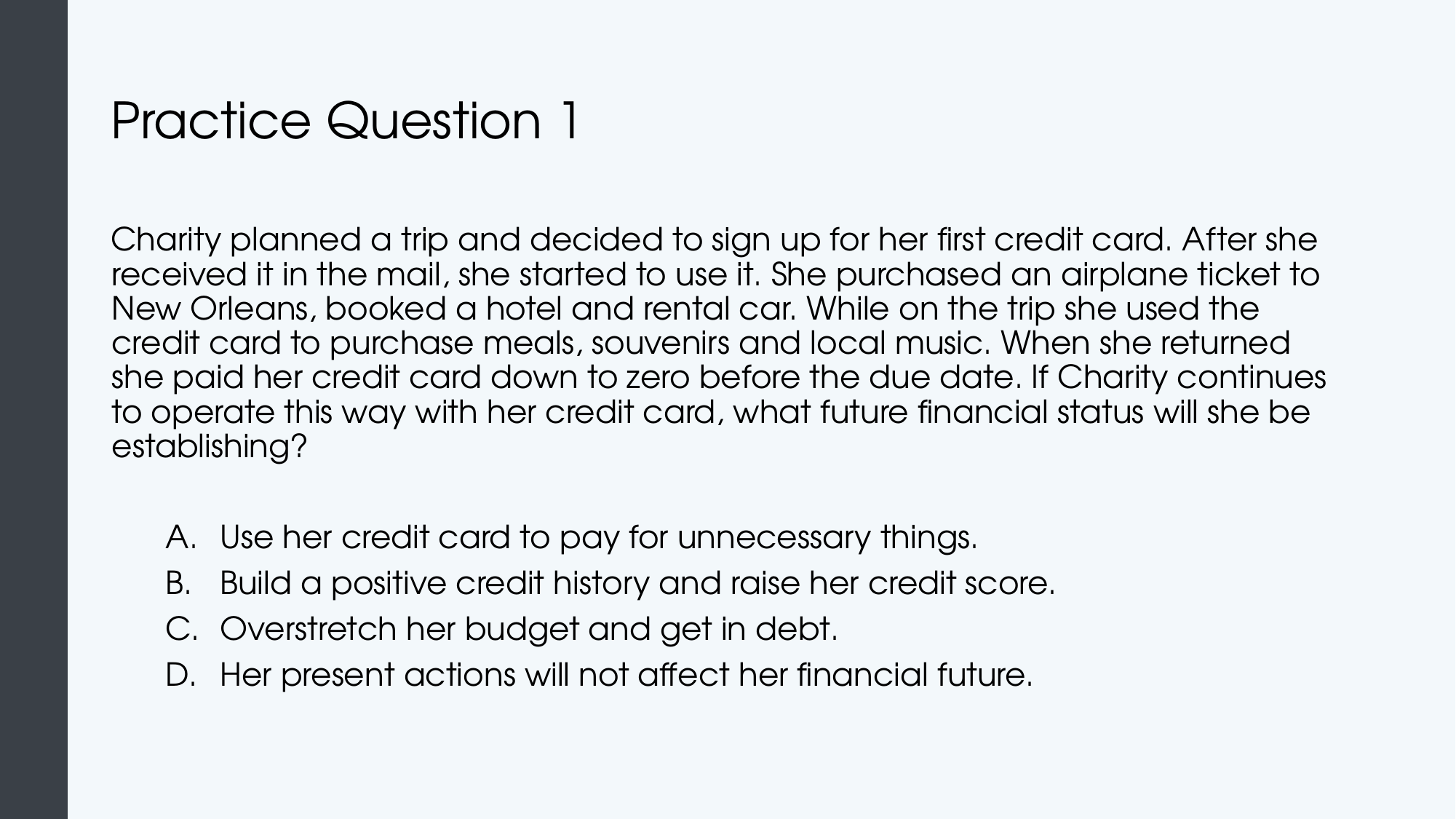

# Practice Question 1
Charity planned a trip and decided to sign up for her first credit card. After she received it in the mail, she started to use it. She purchased an airplane ticket to New Orleans, booked a hotel and rental car. While on the trip she used the credit card to purchase meals, souvenirs and local music. When she returned she paid her credit card down to zero before the due date. If Charity continues to operate this way with her credit card, what future financial status will she be establishing?

Use her credit card to pay for unnecessary things.
Build a positive credit history and raise her credit score.
Overstretch her budget and get in debt.
Her present actions will not affect her financial future.